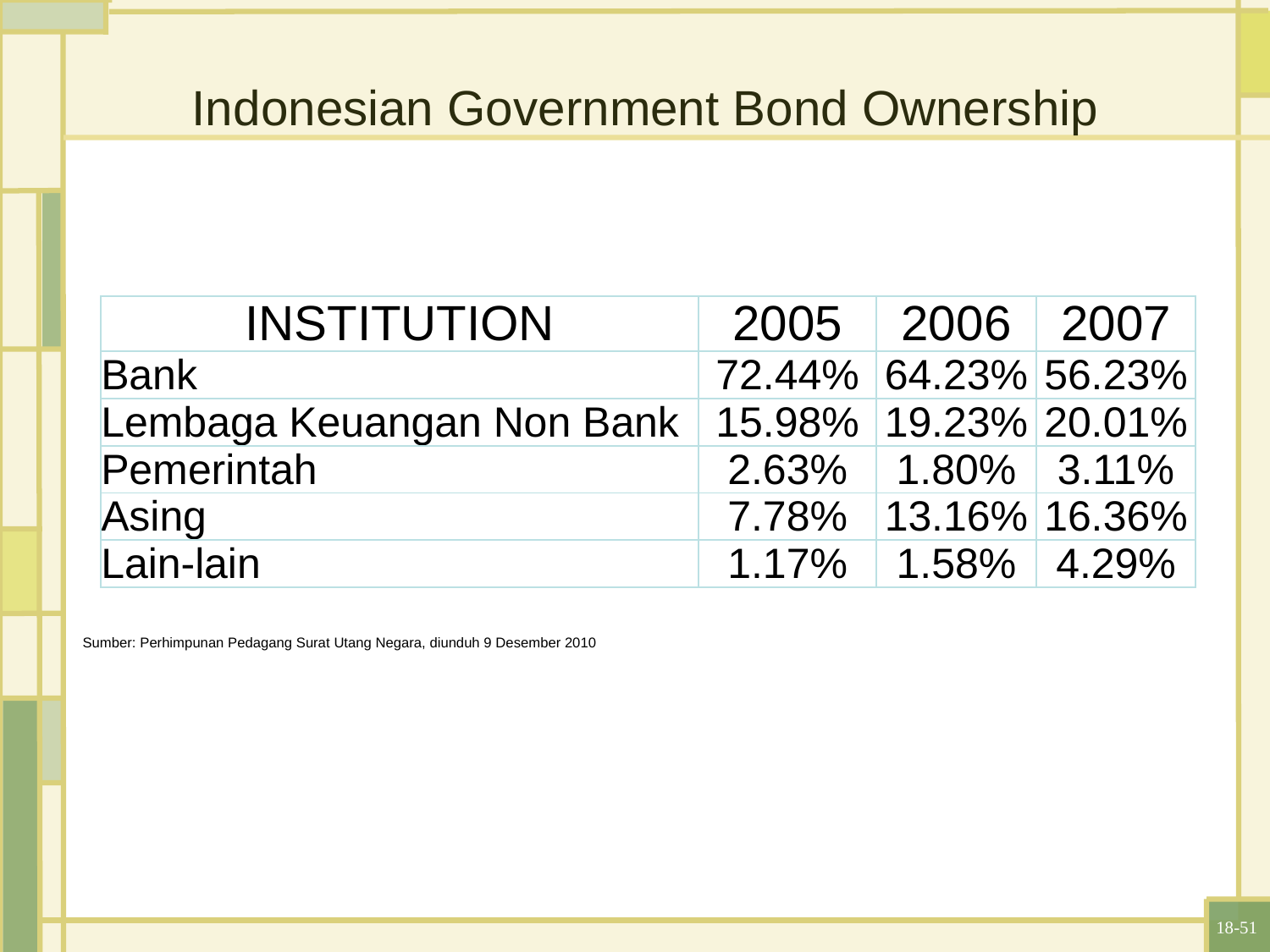

# Indonesian Government Bond Ownership
| INSTITUTION | 2005 | 2006 | 2007 |
| --- | --- | --- | --- |
| Bank | 72.44% | 64.23% | 56.23% |
| Lembaga Keuangan Non Bank | 15.98% | 19.23% | 20.01% |
| Pemerintah | 2.63% | 1.80% | 3.11% |
| Asing | 7.78% | 13.16% | 16.36% |
| Lain-lain | 1.17% | 1.58% | 4.29% |
Sumber: Perhimpunan Pedagang Surat Utang Negara, diunduh 9 Desember 2010